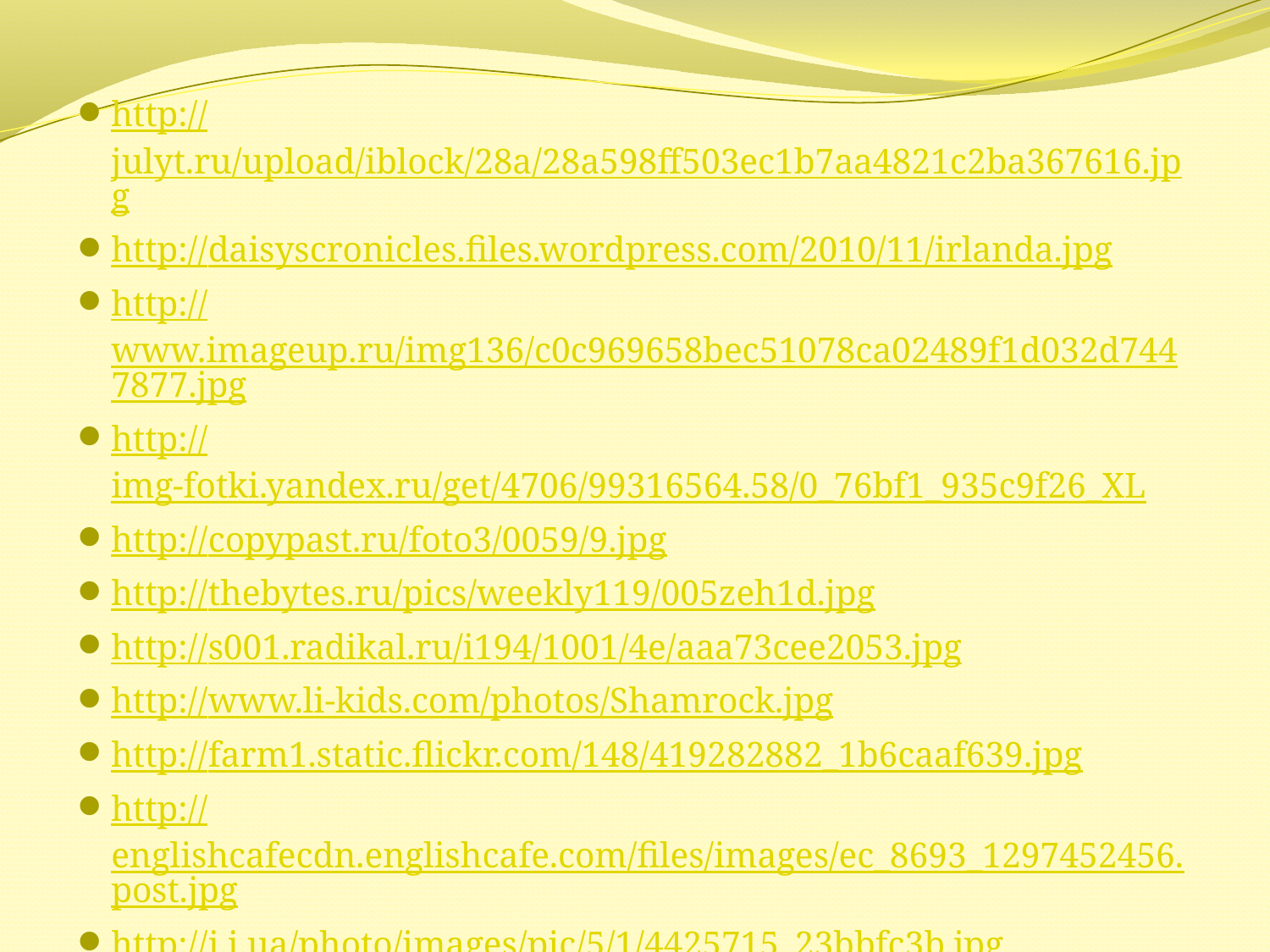

http://julyt.ru/upload/iblock/28a/28a598ff503ec1b7aa4821c2ba367616.jpg
http://daisyscronicles.files.wordpress.com/2010/11/irlanda.jpg
http://www.imageup.ru/img136/c0c969658bec51078ca02489f1d032d7447877.jpg
http://img-fotki.yandex.ru/get/4706/99316564.58/0_76bf1_935c9f26_XL
http://copypast.ru/foto3/0059/9.jpg
http://thebytes.ru/pics/weekly119/005zeh1d.jpg
http://s001.radikal.ru/i194/1001/4e/aaa73cee2053.jpg
http://www.li-kids.com/photos/Shamrock.jpg
http://farm1.static.flickr.com/148/419282882_1b6caaf639.jpg
http://englishcafecdn.englishcafe.com/files/images/ec_8693_1297452456.post.jpg
http://i.i.ua/photo/images/pic/5/1/4425715_23bbfc3b.jpg